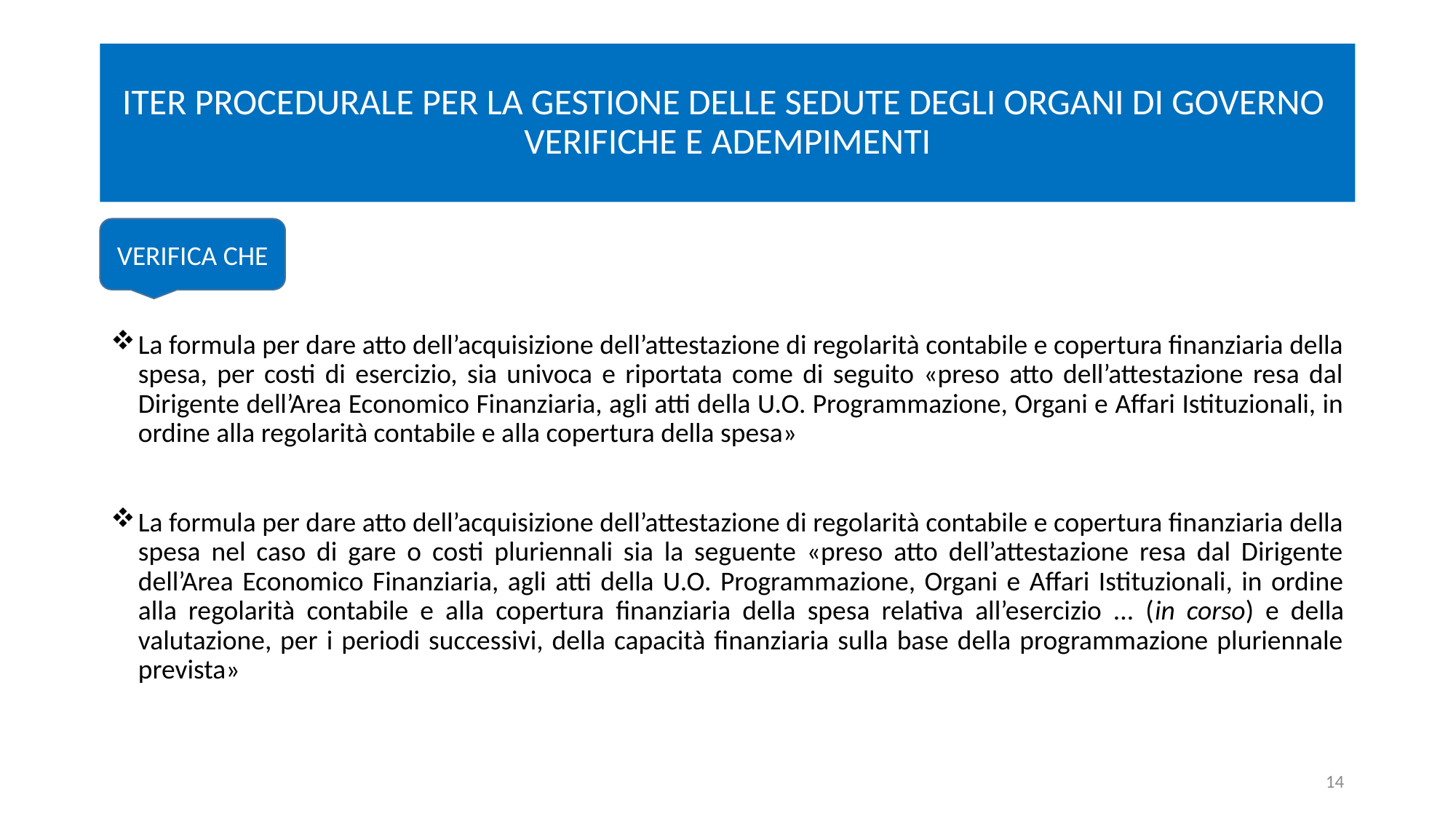

# ITER PROCEDURALE PER LA GESTIONE DELLE SEDUTE DEGLI ORGANI DI GOVERNO VERIFICHE E ADEMPIMENTI

La formula per dare atto dell’acquisizione dell’attestazione di regolarità contabile e copertura finanziaria della spesa, per costi di esercizio, sia univoca e riportata come di seguito «preso atto dell’attestazione resa dal Dirigente dell’Area Economico Finanziaria, agli atti della U.O. Programmazione, Organi e Affari Istituzionali, in ordine alla regolarità contabile e alla copertura della spesa»

La formula per dare atto dell’acquisizione dell’attestazione di regolarità contabile e copertura finanziaria della spesa nel caso di gare o costi pluriennali sia la seguente «preso atto dell’attestazione resa dal Dirigente dell’Area Economico Finanziaria, agli atti della U.O. Programmazione, Organi e Affari Istituzionali, in ordine alla regolarità contabile e alla copertura finanziaria della spesa relativa all’esercizio ... (in corso) e della valutazione, per i periodi successivi, della capacità finanziaria sulla base della programmazione pluriennale prevista»

VERIFICA CHE
14